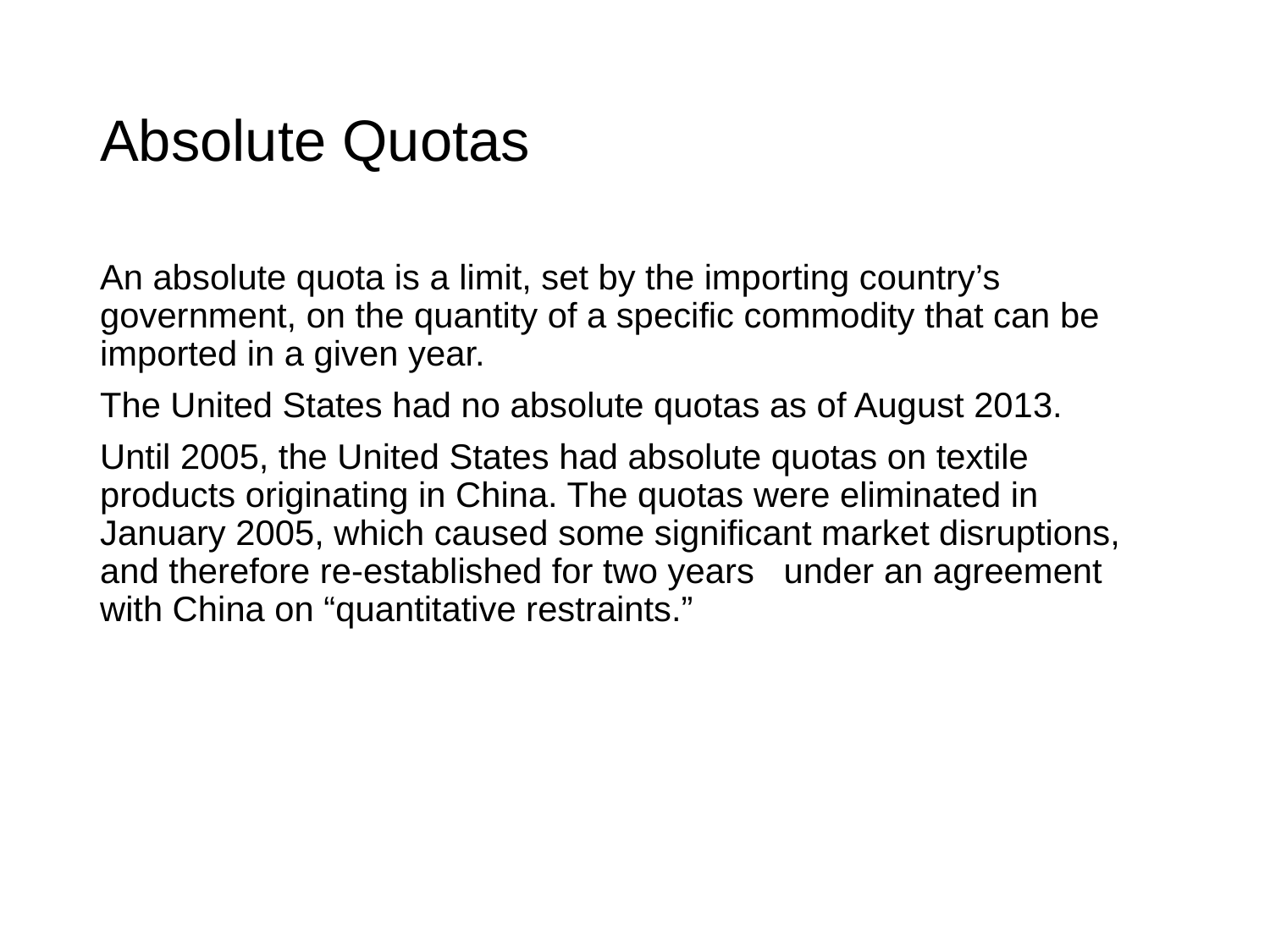

# Absolute Quotas
An absolute quota is a limit, set by the importing country’s government, on the quantity of a specific commodity that can be imported in a given year.
The United States had no absolute quotas as of August 2013.
Until 2005, the United States had absolute quotas on textile products originating in China. The quotas were eliminated in January 2005, which caused some significant market disruptions, and therefore re-established for two years   under an agreement with China on “quantitative restraints.”